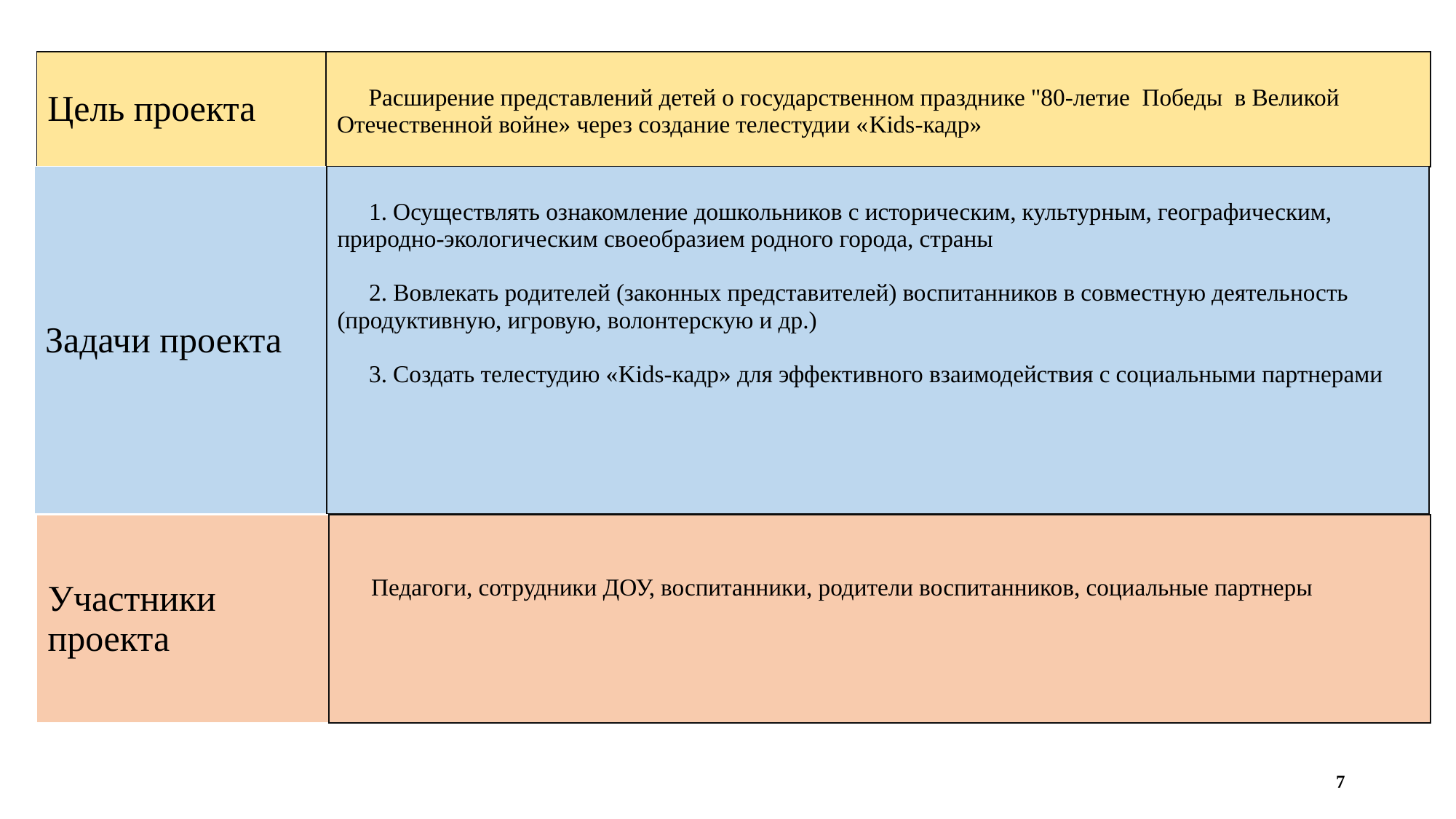

| Цель проекта | Расширение представлений детей о государственном празднике "80-летие Победы в Великой Отечественной войне» через создание телестудии «Kids-кадр» |
| --- | --- |
| Задачи проекта | 1. Осуществлять ознакомление дошкольников с историческим, культурным, географическим, природно-экологическим своеобразием родного города, страны 2. Вовлекать родителей (законных представителей) воспитанников в совместную деятельность (продуктивную, игровую, волонтерскую и др.) 3. Создать телестудию «Kids-кадр» для эффективного взаимодействия с социальными партнерами |
| --- | --- |
| Участники проекта | Педагоги, сотрудники ДОУ, воспитанники, родители воспитанников, социальные партнеры |
| --- | --- |
7